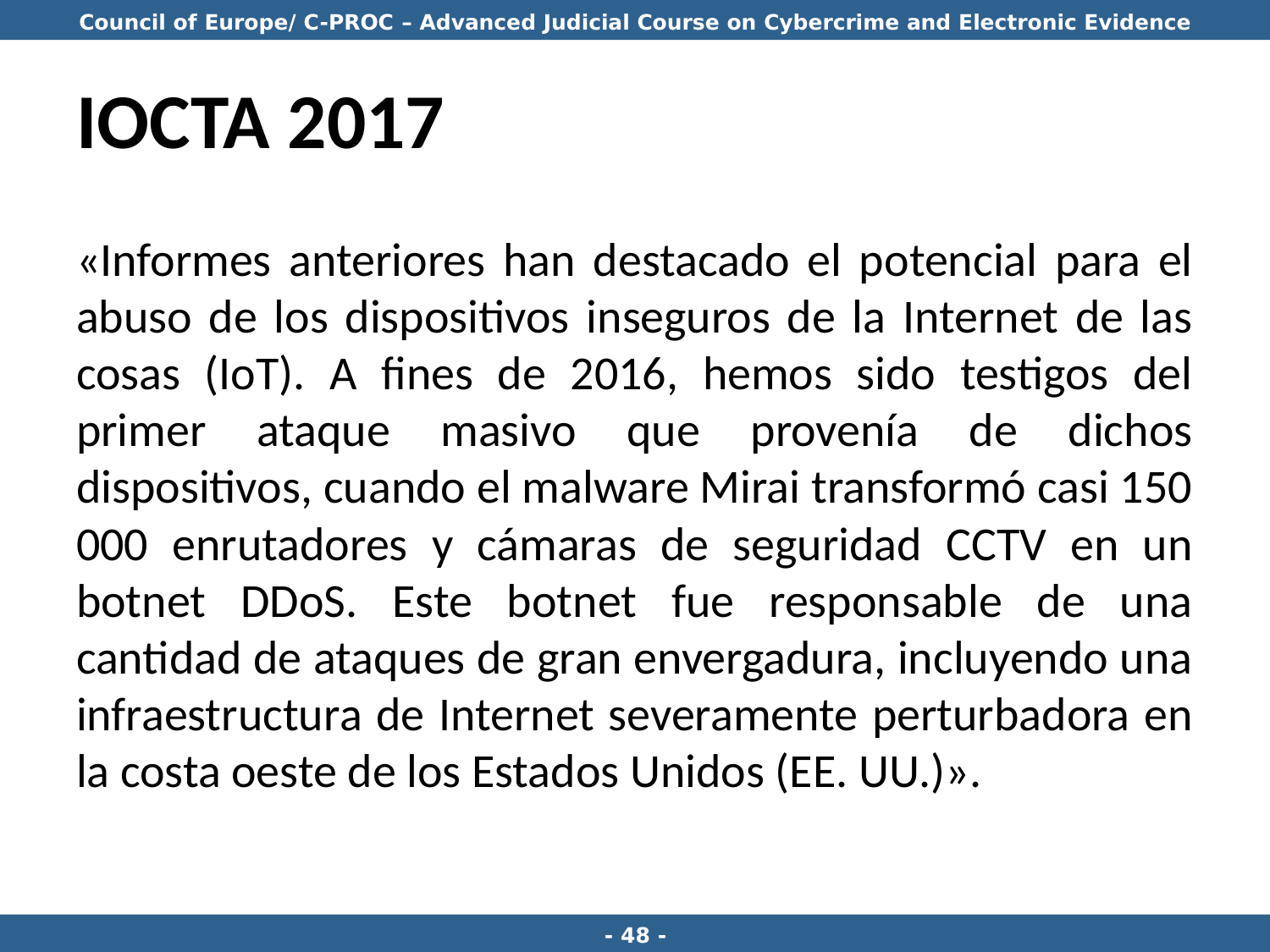

# IOCTA 2017
«Informes anteriores han destacado el potencial para el abuso de los dispositivos inseguros de la Internet de las cosas (IoT). A fines de 2016, hemos sido testigos del primer ataque masivo que provenía de dichos dispositivos, cuando el malware Mirai transformó casi 150 000 enrutadores y cámaras de seguridad CCTV en un botnet DDoS. Este botnet fue responsable de una cantidad de ataques de gran envergadura, incluyendo una infraestructura de Internet severamente perturbadora en la costa oeste de los Estados Unidos (EE. UU.)».